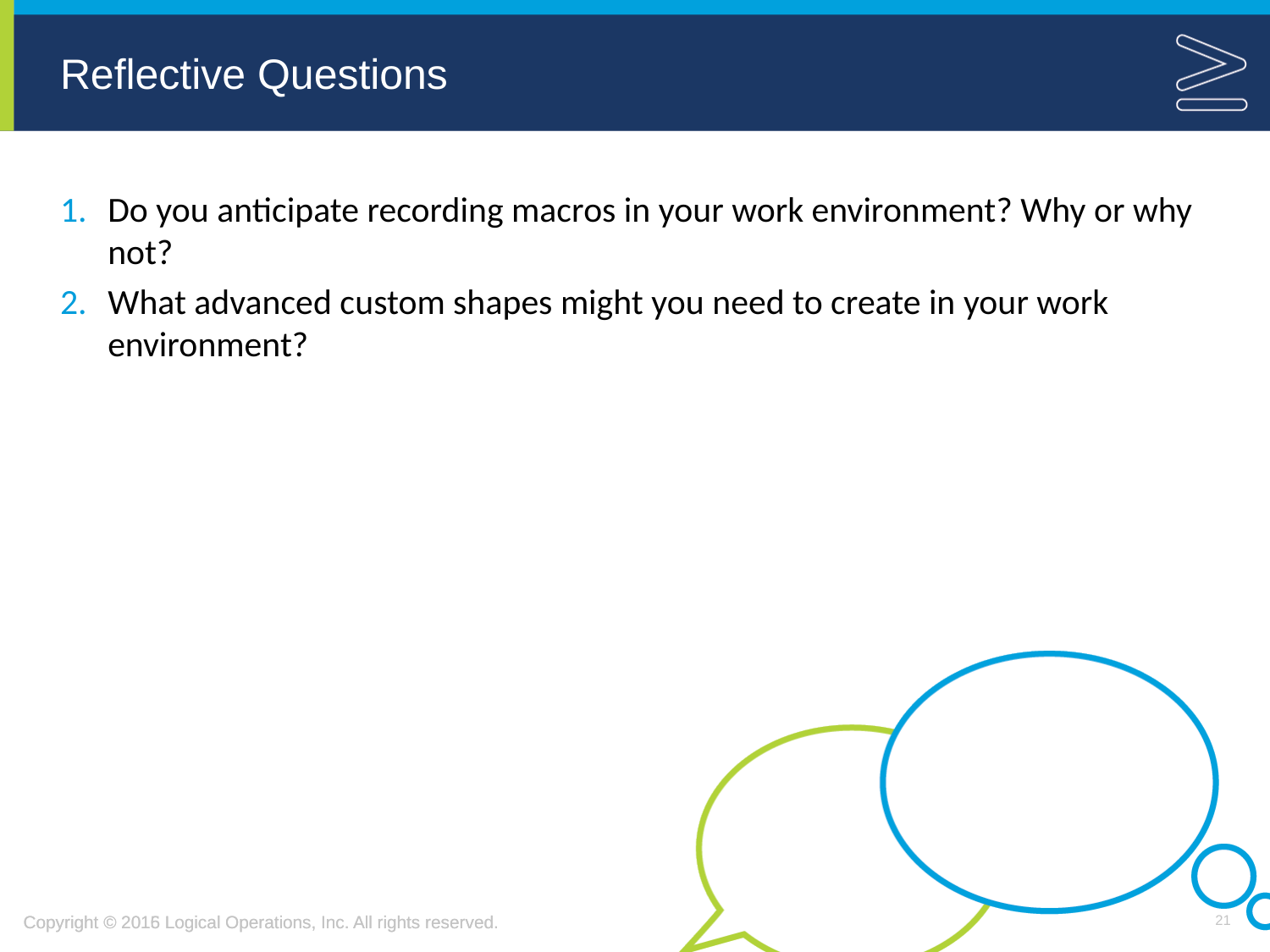

# Reflective Questions
Do you anticipate recording macros in your work environment? Why or why not?
What advanced custom shapes might you need to create in your work environment?
21